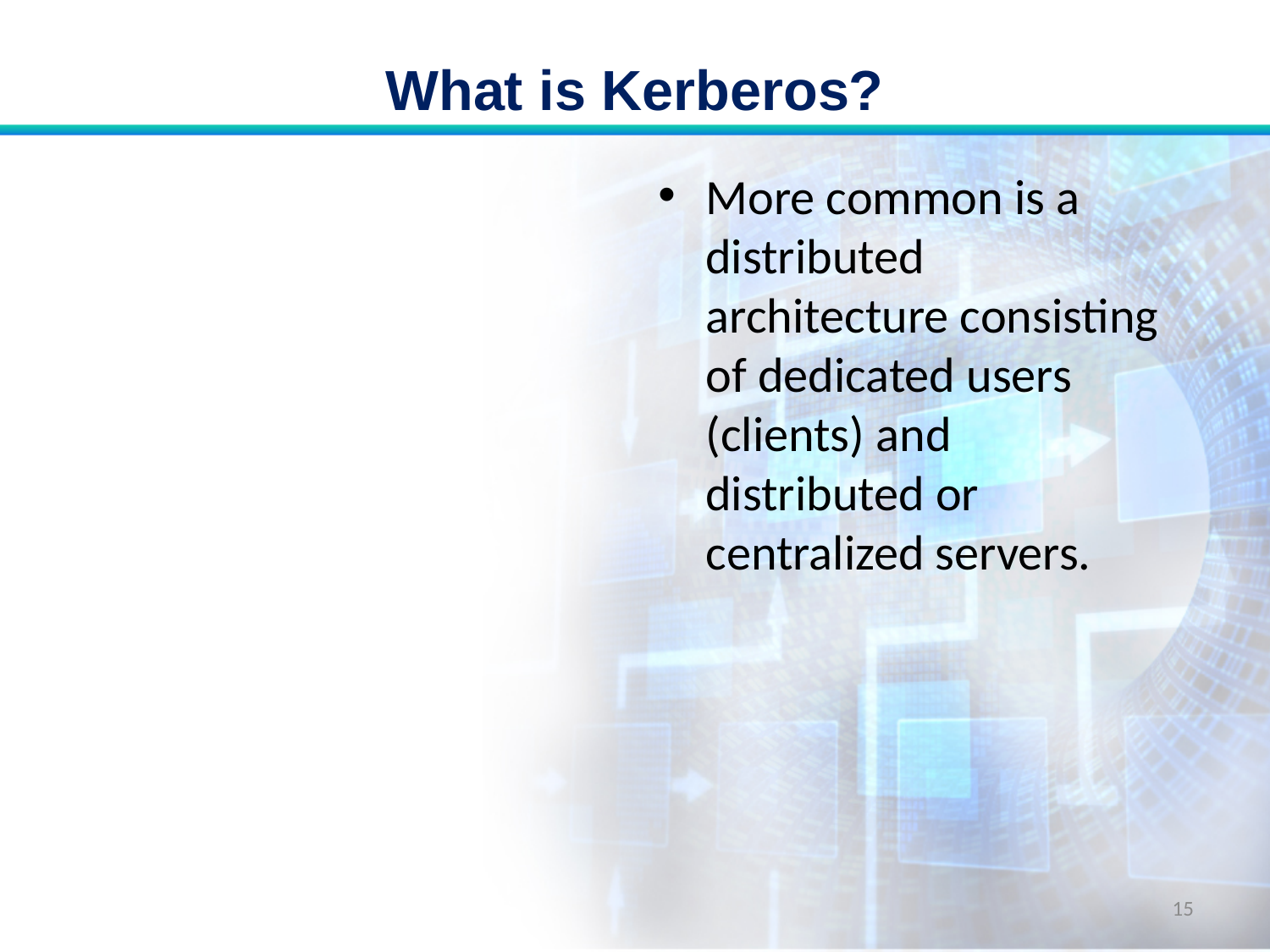

# What is Kerberos?
More common is a distributed architecture consisting of dedicated users (clients) and distributed or centralized servers.
15